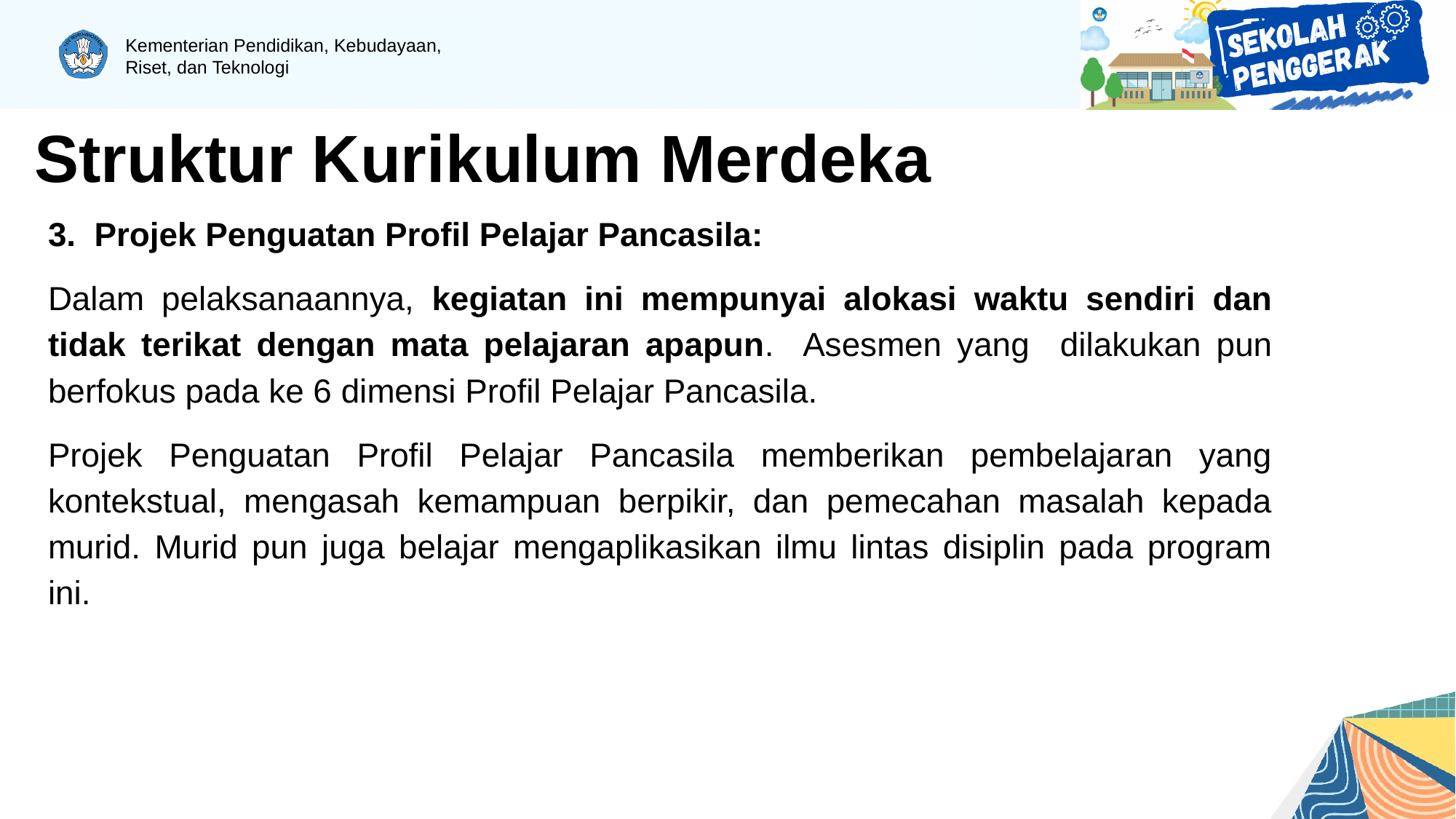

Struktur Kurikulum Merdeka

3.  Projek Penguatan Profil Pelajar Pancasila:
Dalam pelaksanaannya, kegiatan ini mempunyai alokasi waktu sendiri dan tidak terikat dengan mata pelajaran apapun.  Asesmen yang  dilakukan pun berfokus pada ke 6 dimensi Profil Pelajar Pancasila.
Projek Penguatan Profil Pelajar Pancasila memberikan pembelajaran yang kontekstual, mengasah kemampuan berpikir, dan pemecahan masalah kepada murid. Murid pun juga belajar mengaplikasikan ilmu lintas disiplin pada program ini.